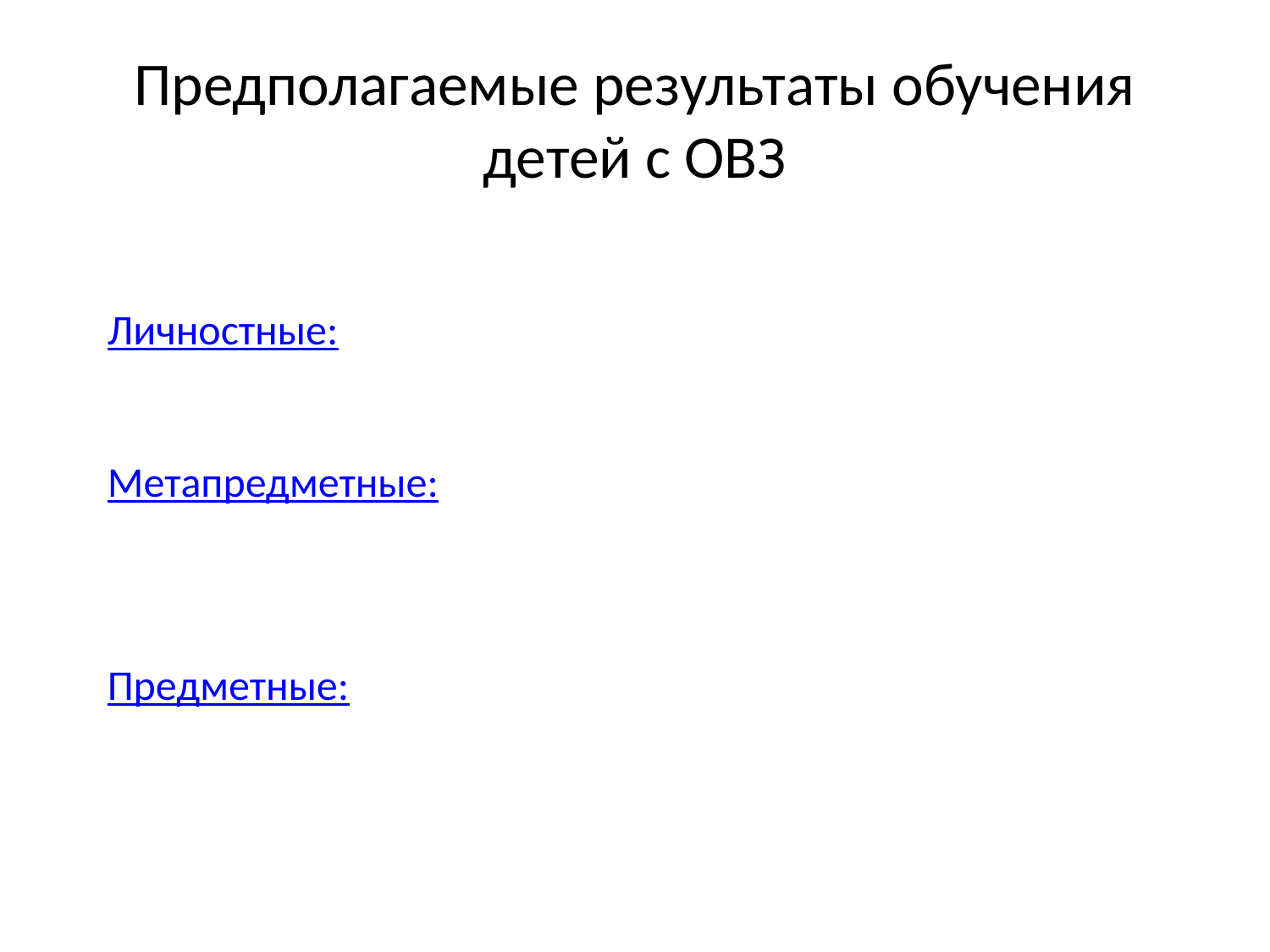

# Предполагаемые результаты обучения детей с ОВЗ
Личностные:

Метапредметные:

Предметные: